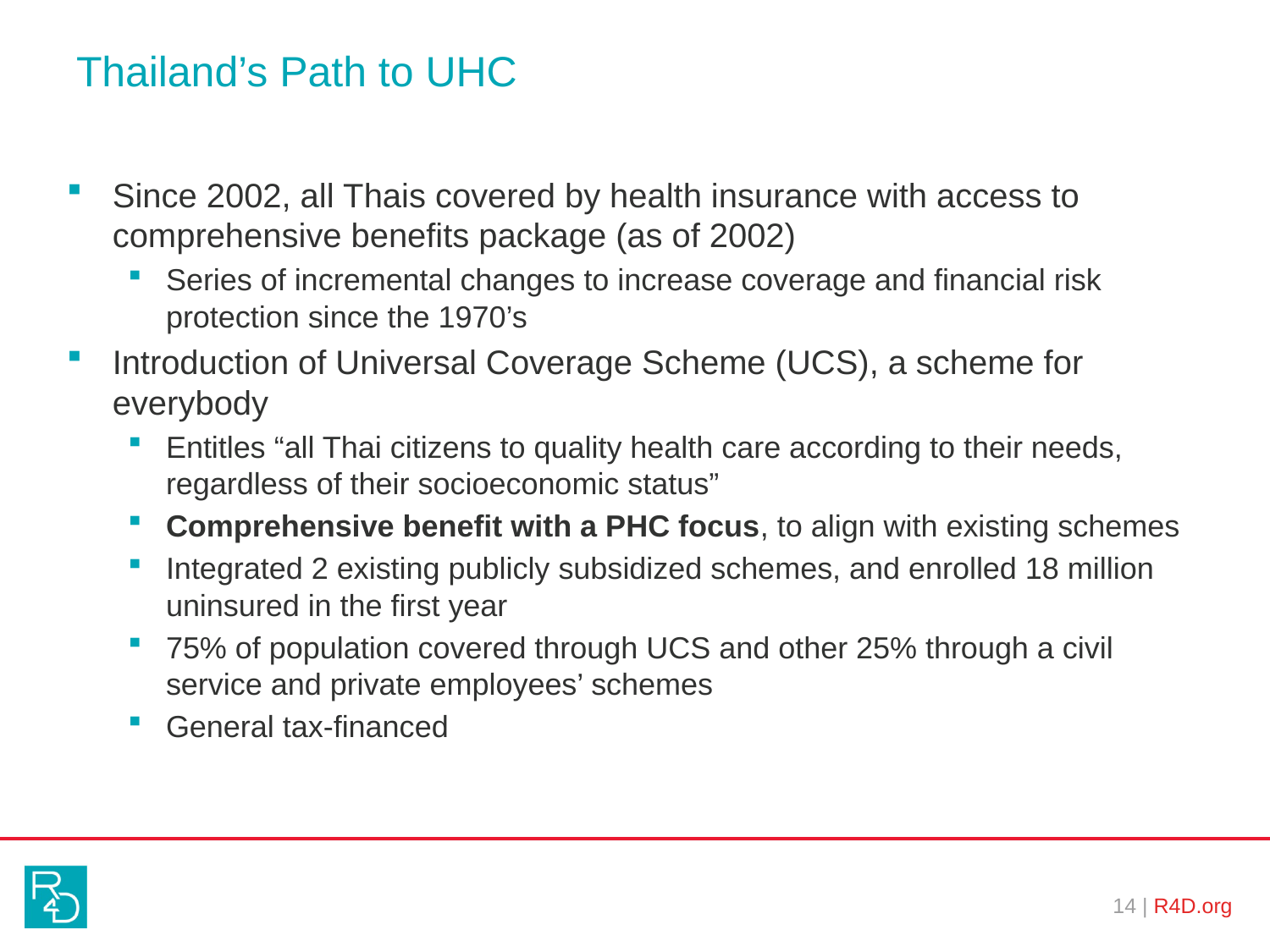

# Thailand’s Path to UHC
Since 2002, all Thais covered by health insurance with access to comprehensive benefits package (as of 2002)
Series of incremental changes to increase coverage and financial risk protection since the 1970’s
Introduction of Universal Coverage Scheme (UCS), a scheme for everybody
Entitles “all Thai citizens to quality health care according to their needs, regardless of their socioeconomic status”
Comprehensive benefit with a PHC focus, to align with existing schemes
Integrated 2 existing publicly subsidized schemes, and enrolled 18 million uninsured in the first year
75% of population covered through UCS and other 25% through a civil service and private employees’ schemes
General tax-financed

14 | R4D.org